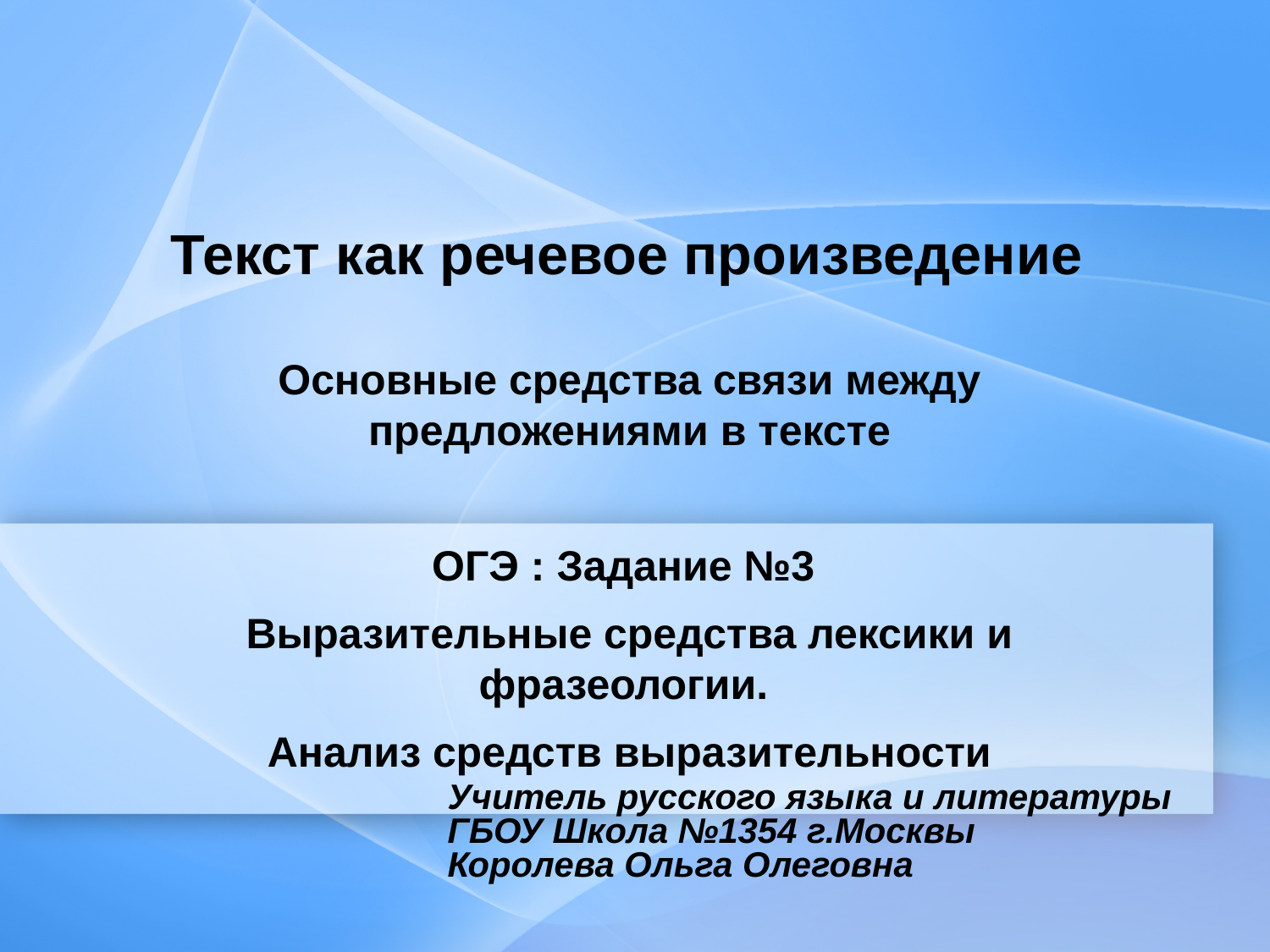

# Текст как речевое произведение
Основные средства связи между предложениями в тексте

ОГЭ : Задание №3
Выразительные средства лексики и фразеологии.
Анализ средств выразительности

Учитель русского языка и литературы
ГБОУ Школа №1354 г.Москвы
Королева Ольга Олеговна